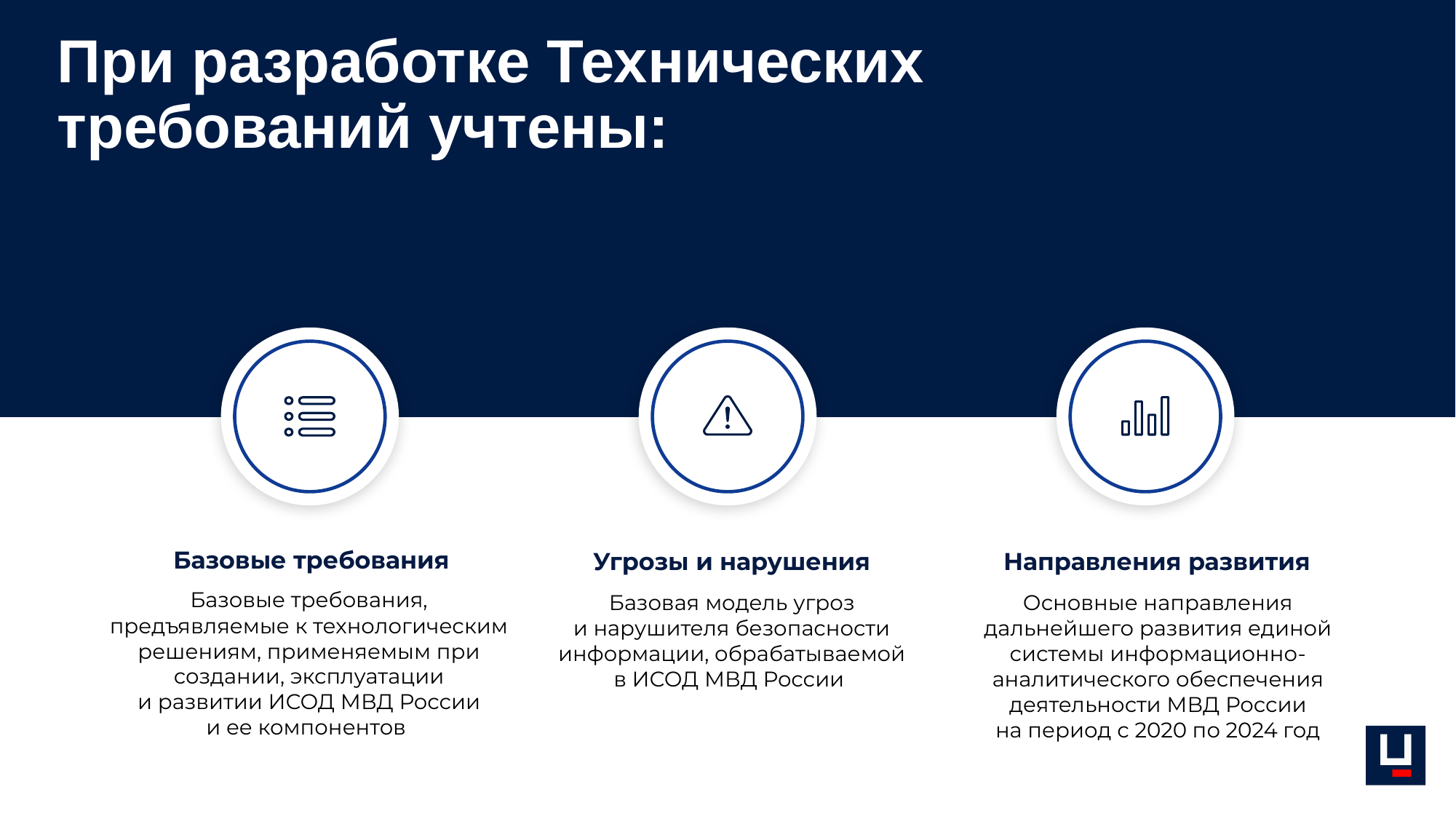

# При разработке Технических требований учтены:

Базовые требования
Направления развития
Угрозы и нарушения
Базовые требования, предъявляемые к технологическим решениям, применяемым при создании, эксплуатации
и развитии ИСОД МВД России
и ее компонентов
Базовая модель угроз
и нарушителя безопасности информации, обрабатываемой
в ИСОД МВД России
Основные направления дальнейшего развития единой системы информационно-аналитического обеспечения деятельности МВД России
на период с 2020 по 2024 год